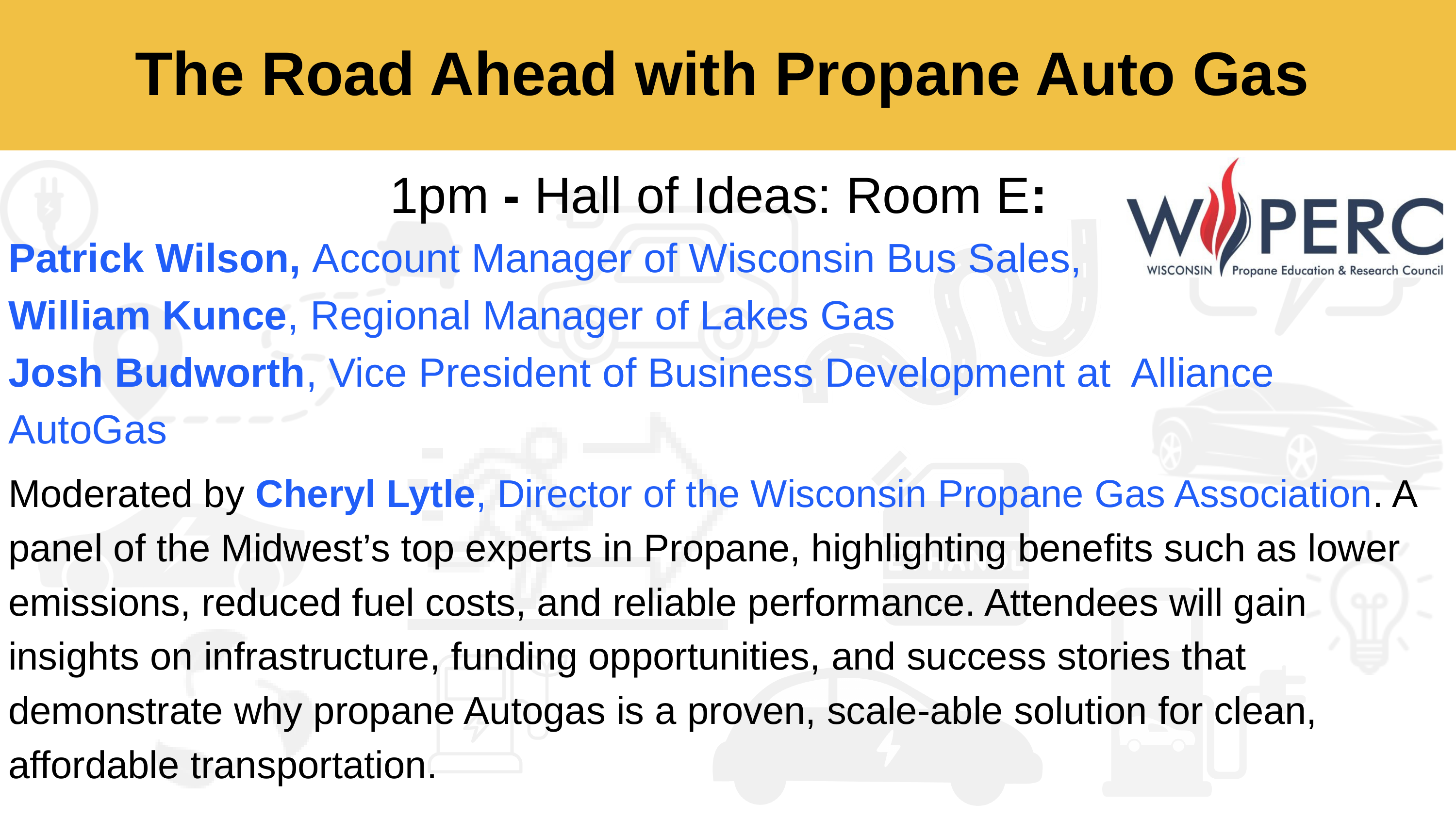

The Road Ahead with Propane Auto Gas

1pm - Hall of Ideas: Room E:
Patrick Wilson, Account Manager of Wisconsin Bus Sales,
William Kunce, Regional Manager of Lakes Gas
Josh Budworth, Vice President of Business Development at  Alliance AutoGas

Moderated by Cheryl Lytle, Director of the Wisconsin Propane Gas Association. A panel of the Midwest’s top experts in Propane, highlighting benefits such as lower emissions, reduced fuel costs, and reliable performance. Attendees will gain insights on infrastructure, funding opportunities, and success stories that demonstrate why propane Autogas is a proven, scale-able solution for clean, affordable transportation.